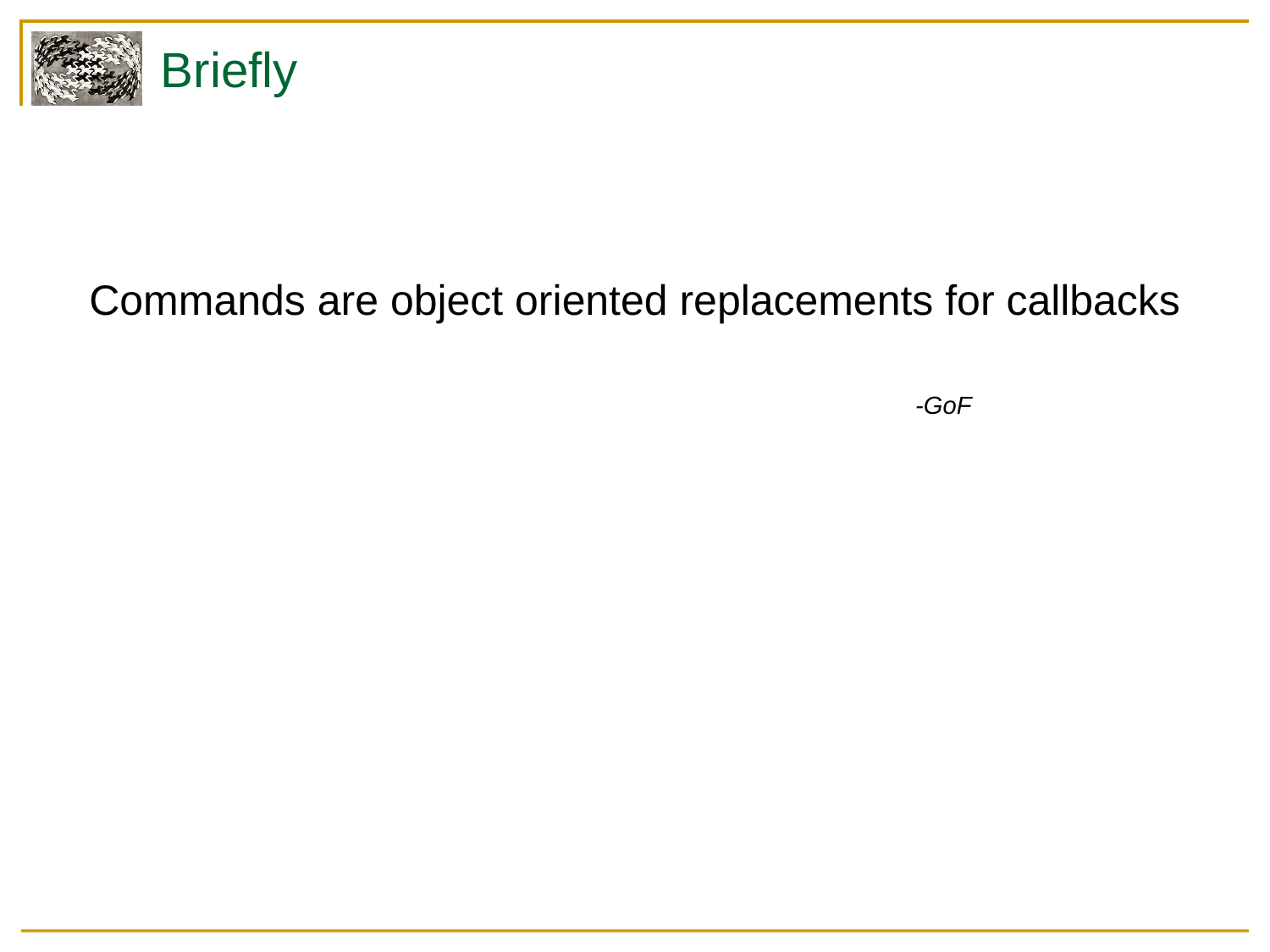

# Briefly
Commands are object oriented replacements for callbacks

-GoF